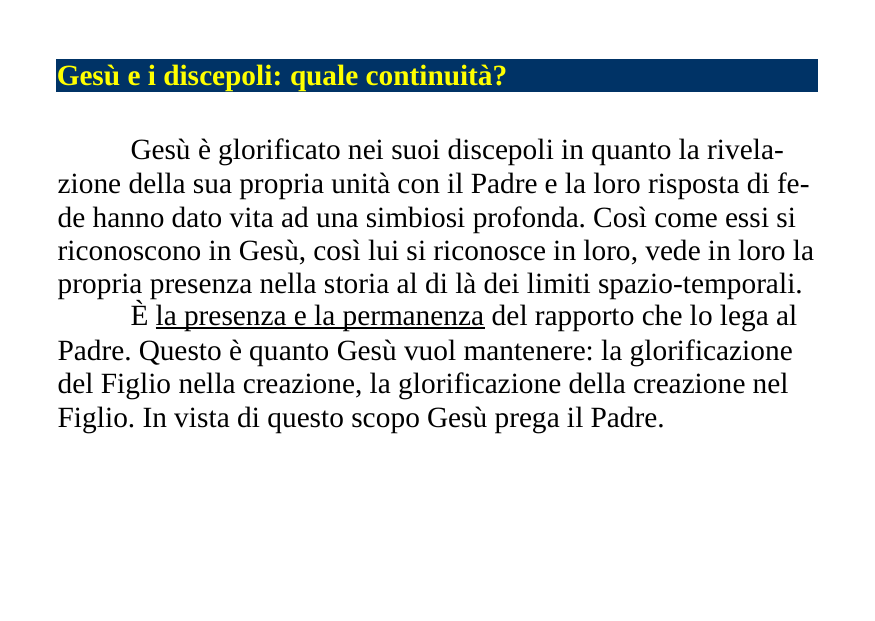

Gesù e i discepoli: quale continuità?
	Gesù è glorificato nei suoi discepoli in quanto la rivela-
zione della sua propria unità con il Padre e la loro risposta di fe-
de hanno dato vita ad una simbiosi profonda. Così come essi si
riconoscono in Gesù, così lui si riconosce in loro, vede in loro la
propria presenza nella storia al di là dei limiti spazio-temporali.
	È la presenza e la permanenza del rapporto che lo lega al
Padre. Questo è quanto Gesù vuol mantenere: la glorificazione
del Figlio nella creazione, la glorificazione della creazione nel
Figlio. In vista di questo scopo Gesù prega il Padre.